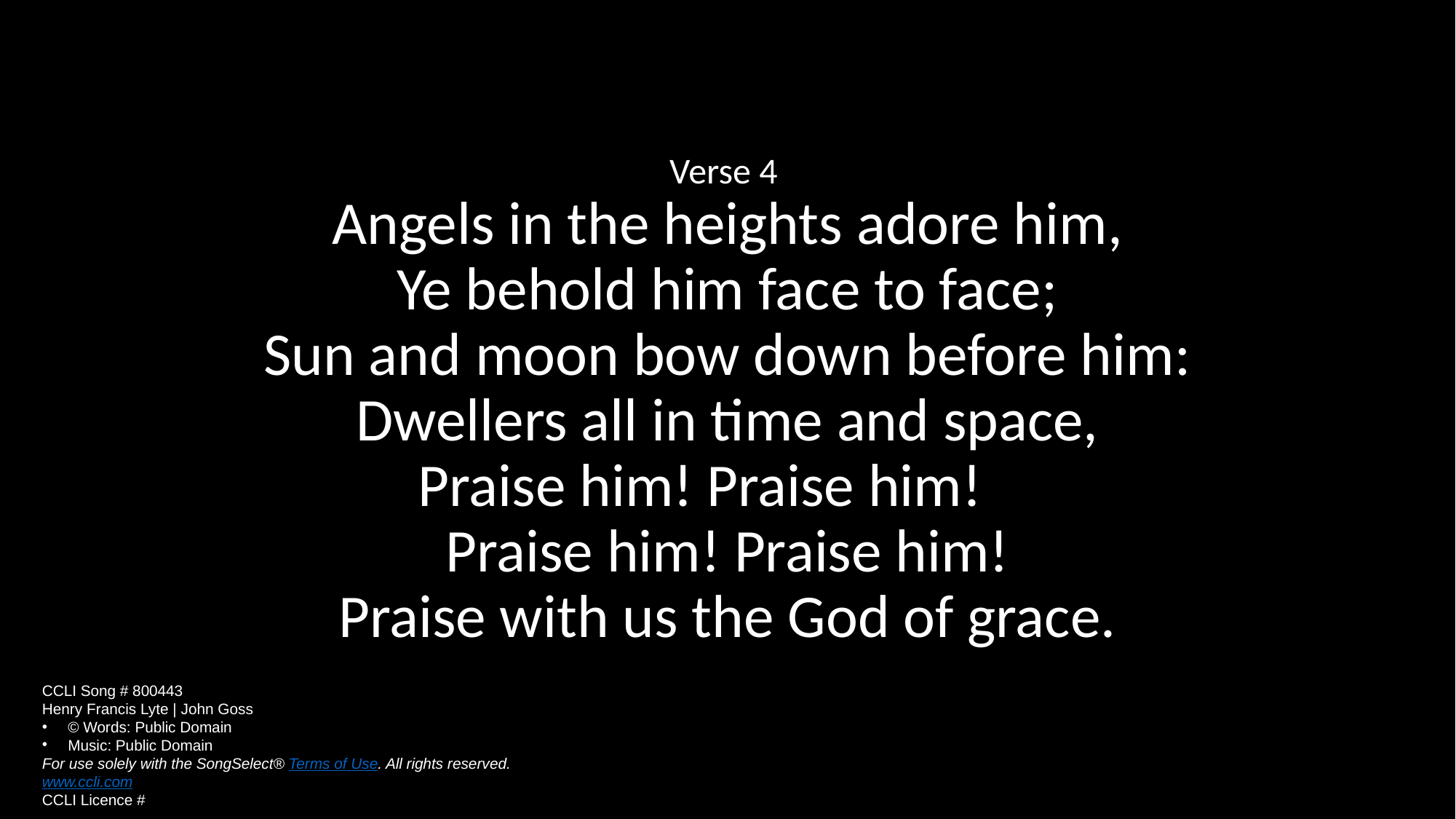

Verse 4
Angels in the heights adore him,
Ye behold him face to face;
Sun and moon bow down before him:
Dwellers all in time and space,
Praise him! Praise him!
Praise him! Praise him!
Praise with us the God of grace.
CCLI Song # 800443
Henry Francis Lyte | John Goss
© Words: Public Domain
Music: Public Domain
For use solely with the SongSelect® Terms of Use. All rights reserved. www.ccli.com
CCLI Licence #